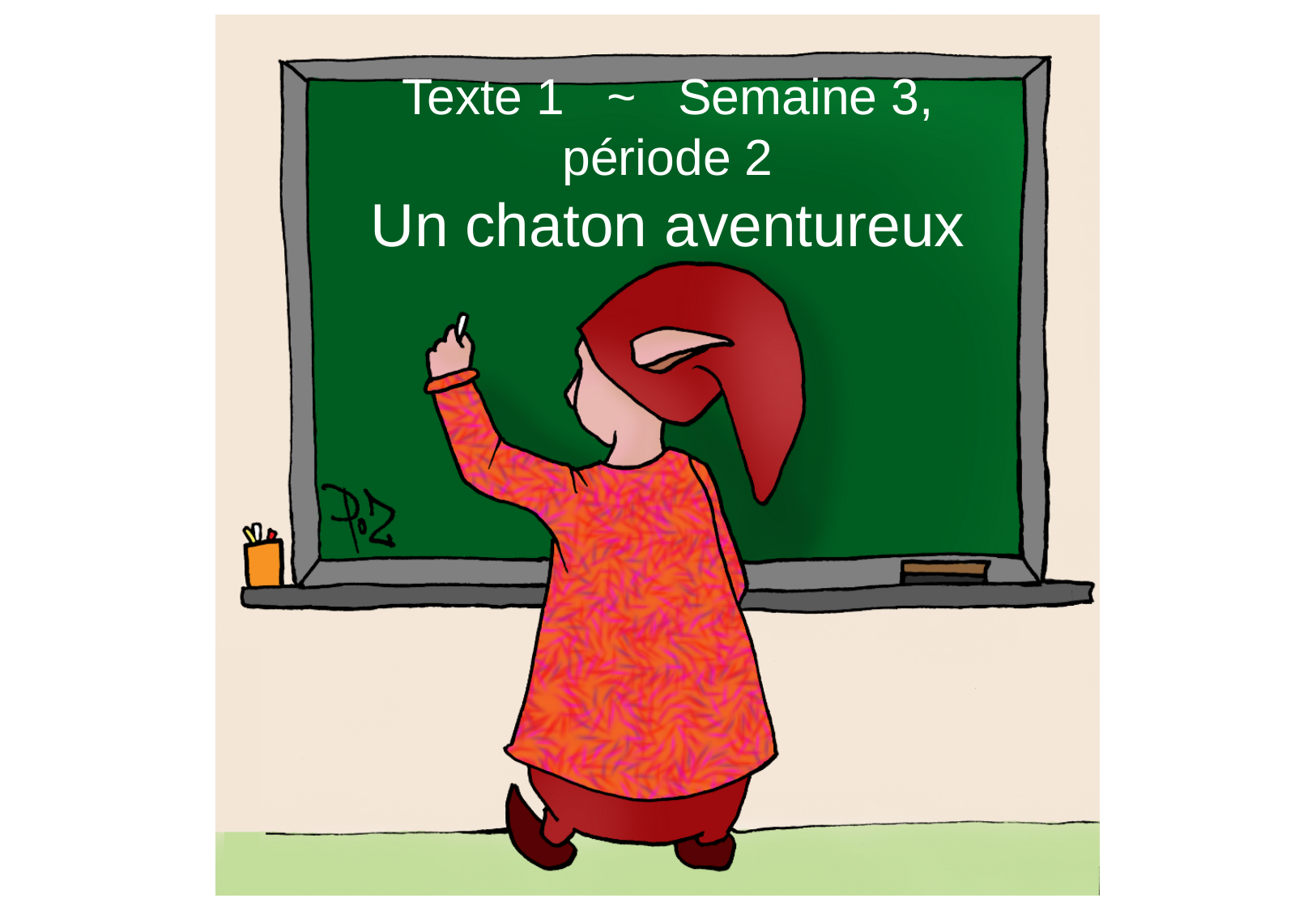

Texte 1   ~   Semaine 3, période 2
Un chaton aventureux